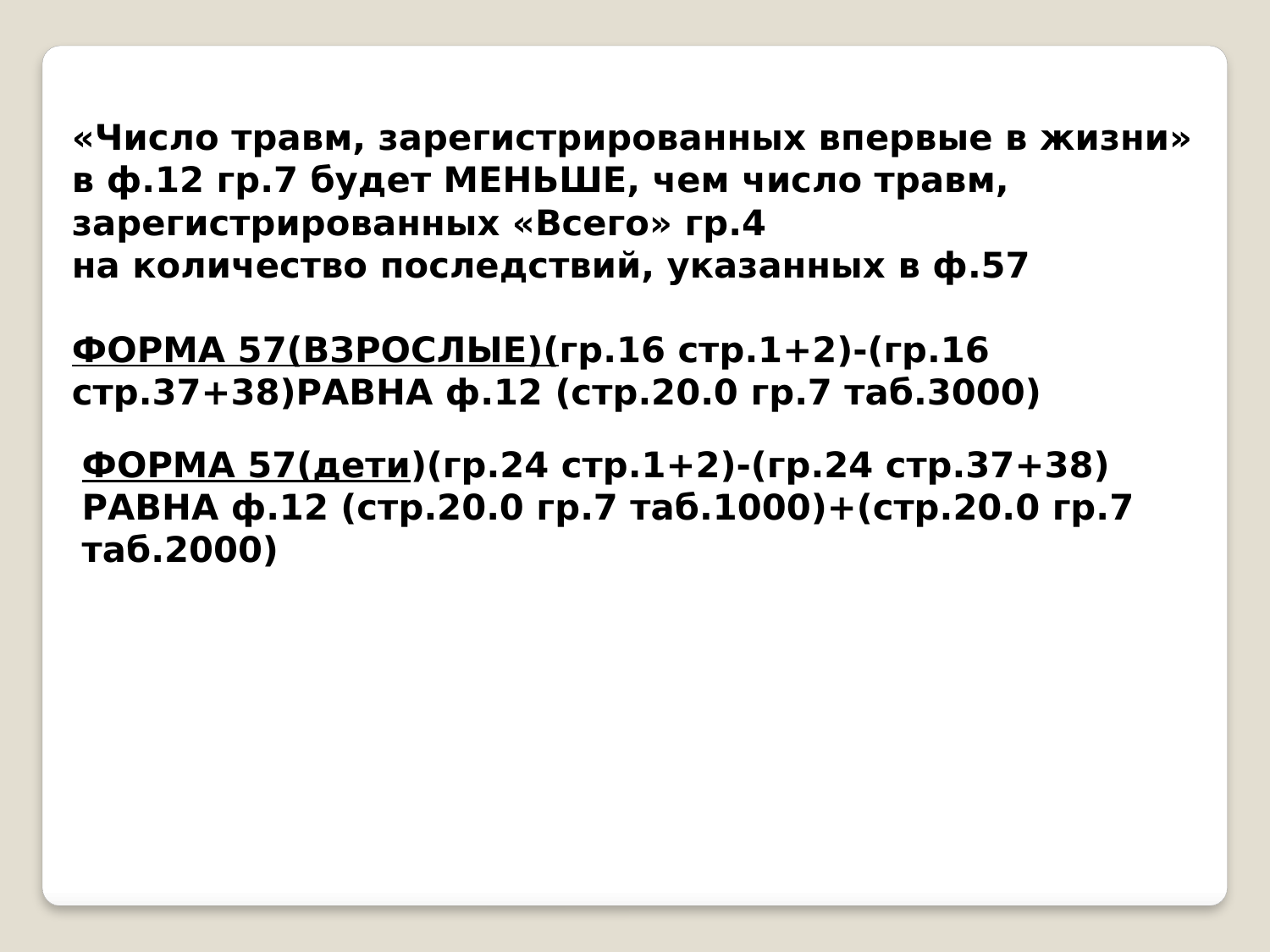

«Число травм, зарегистрированных впервые в жизни» в ф.12 гр.7 будет МЕНЬШЕ, чем число травм, зарегистрированных «Всего» гр.4
на количество последствий, указанных в ф.57

ФОРМА 57(ВЗРОСЛЫЕ)(гр.16 стр.1+2)-(гр.16 стр.37+38)РАВНА ф.12 (стр.20.0 гр.7 таб.3000)

ФОРМА 57(дети)(гр.24 стр.1+2)-(гр.24 стр.37+38)
РАВНА ф.12 (стр.20.0 гр.7 таб.1000)+(стр.20.0 гр.7 таб.2000)